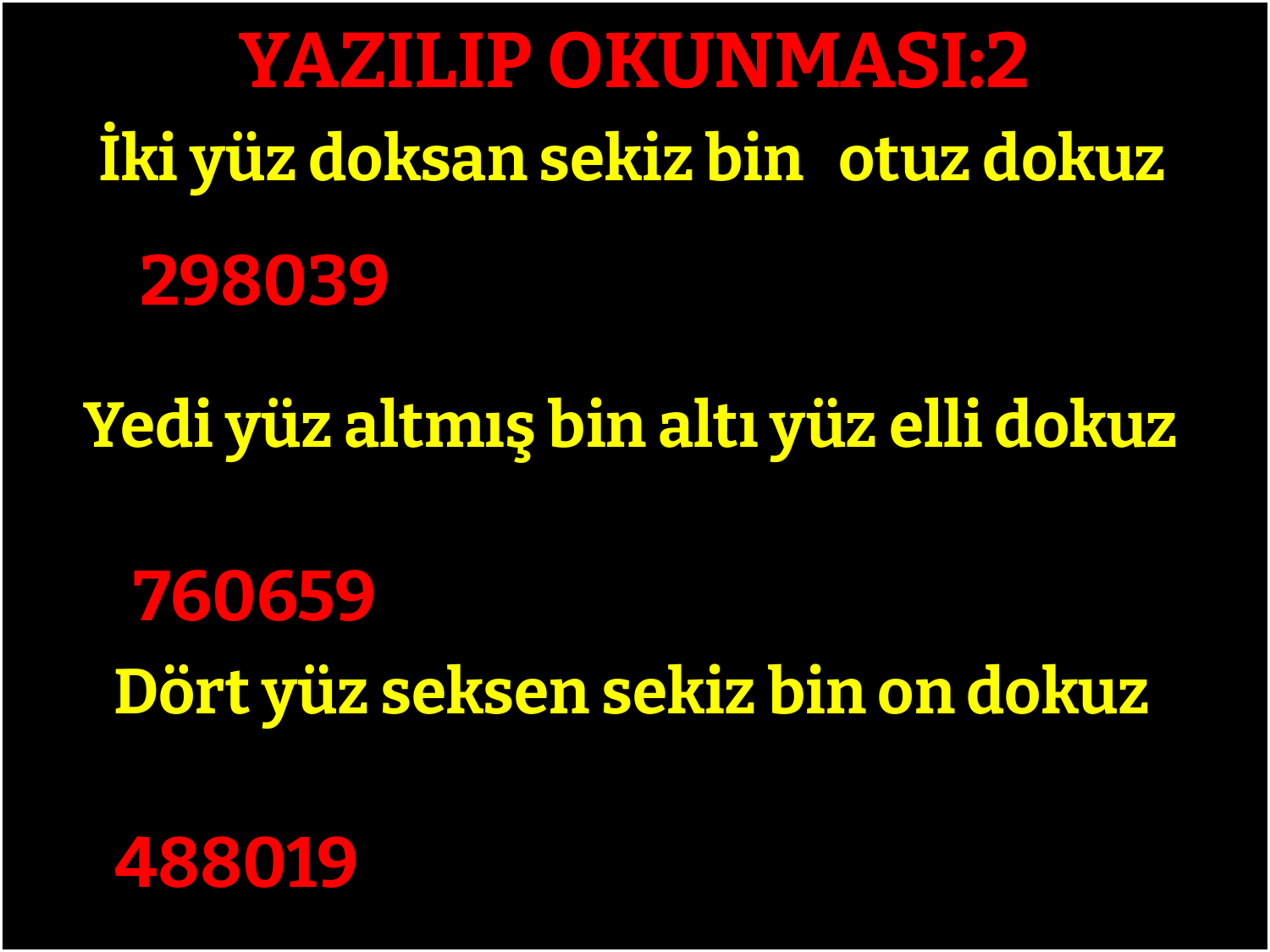

YAZILIP OKUNMASI:2
İki yüz doksan sekiz bin   otuz dokuz
298039
#
Yedi yüz altmış bin altı yüz elli dokuz
760659
Dört yüz seksen sekiz bin on dokuz
488019